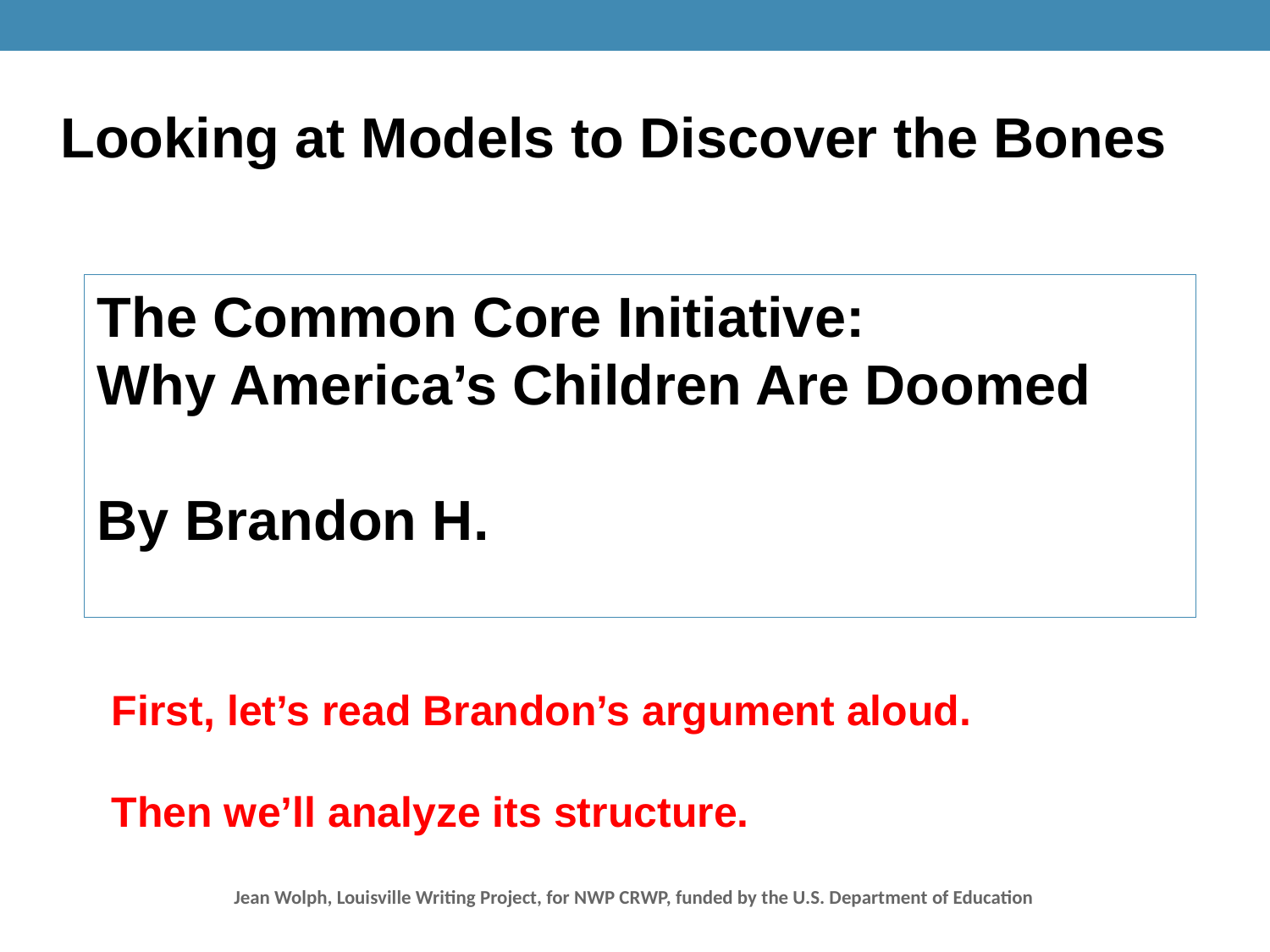

Looking at Models to Discover the Bones
The Common Core Initiative:
Why America’s Children Are Doomed

By Brandon H.

First, let’s read Brandon’s argument aloud.

Then we’ll analyze its structure.
Jean Wolph, Louisville Writing Project, for NWP CRWP, funded by the U.S. Department of Education